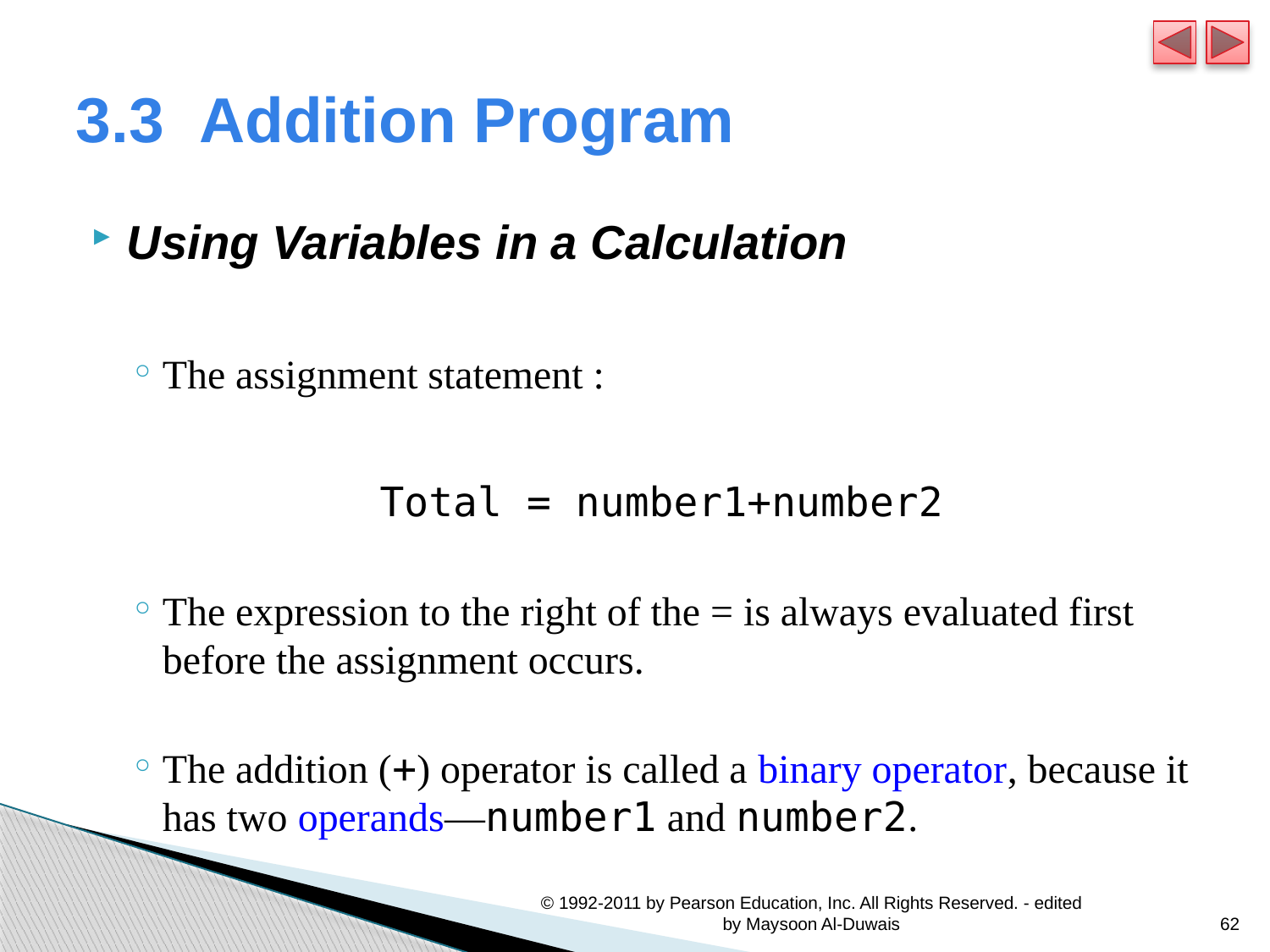

# 3.3  Addition Program
Using Variables in a Calculation

The assignment statement :

Total = number1+number2

The expression to the right of the = is always evaluated first before the assignment occurs.

The addition (+) operator is called a binary operator, because it has two operands—number1 and number2.
© 1992-2011 by Pearson Education, Inc. All Rights Reserved. - edited by Maysoon Al-Duwais
62